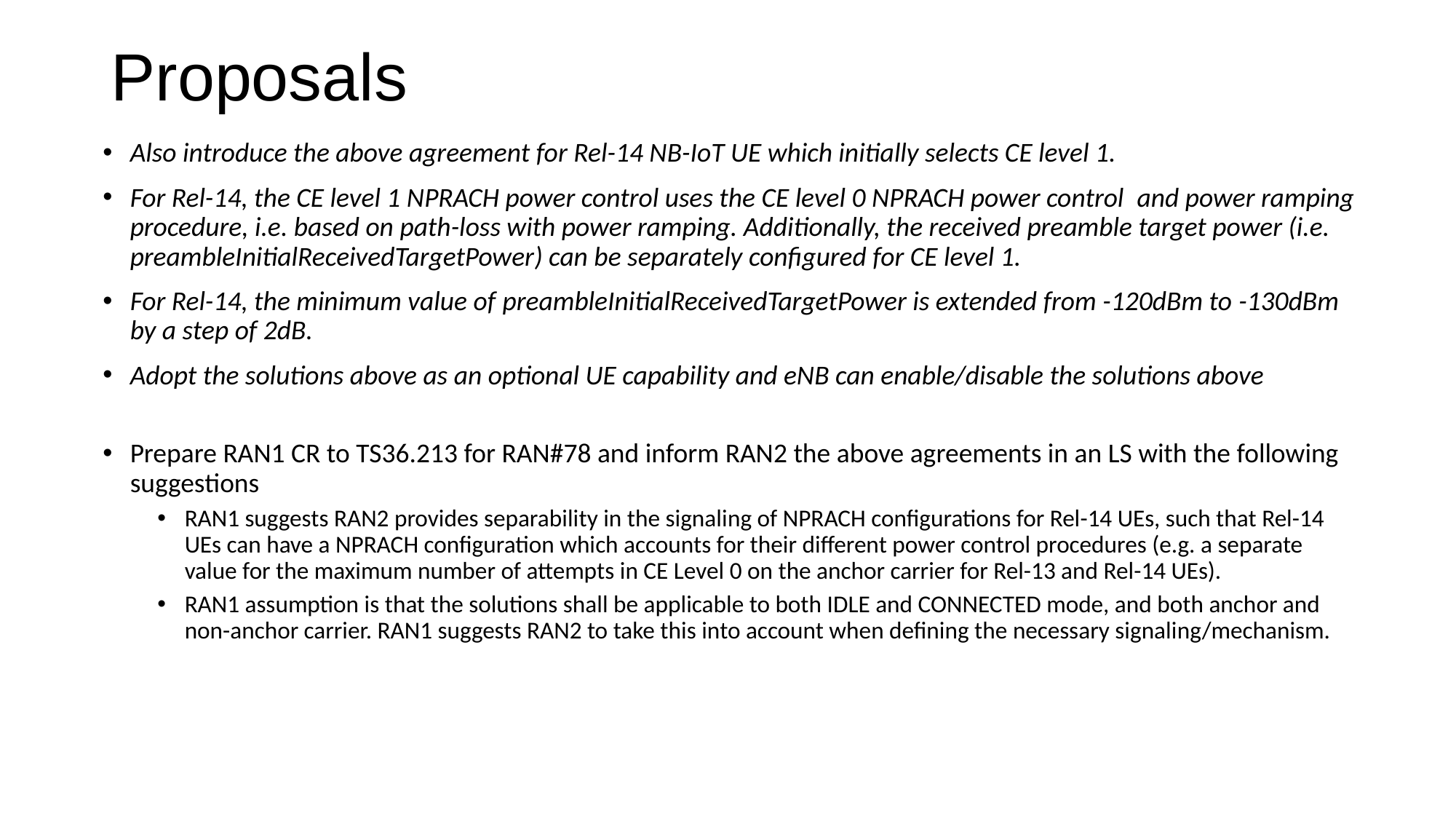

# Proposals
Also introduce the above agreement for Rel-14 NB-IoT UE which initially selects CE level 1.
For Rel-14, the CE level 1 NPRACH power control uses the CE level 0 NPRACH power control  and power ramping procedure, i.e. based on path-loss with power ramping. Additionally, the received preamble target power (i.e. preambleInitialReceivedTargetPower) can be separately configured for CE level 1.
For Rel-14, the minimum value of preambleInitialReceivedTargetPower is extended from -120dBm to -130dBm by a step of 2dB.
Adopt the solutions above as an optional UE capability and eNB can enable/disable the solutions above

Prepare RAN1 CR to TS36.213 for RAN#78 and inform RAN2 the above agreements in an LS with the following suggestions
RAN1 suggests RAN2 provides separability in the signaling of NPRACH configurations for Rel-14 UEs, such that Rel-14 UEs can have a NPRACH configuration which accounts for their different power control procedures (e.g. a separate value for the maximum number of attempts in CE Level 0 on the anchor carrier for Rel-13 and Rel-14 UEs).
RAN1 assumption is that the solutions shall be applicable to both IDLE and CONNECTED mode, and both anchor and non-anchor carrier. RAN1 suggests RAN2 to take this into account when defining the necessary signaling/mechanism.